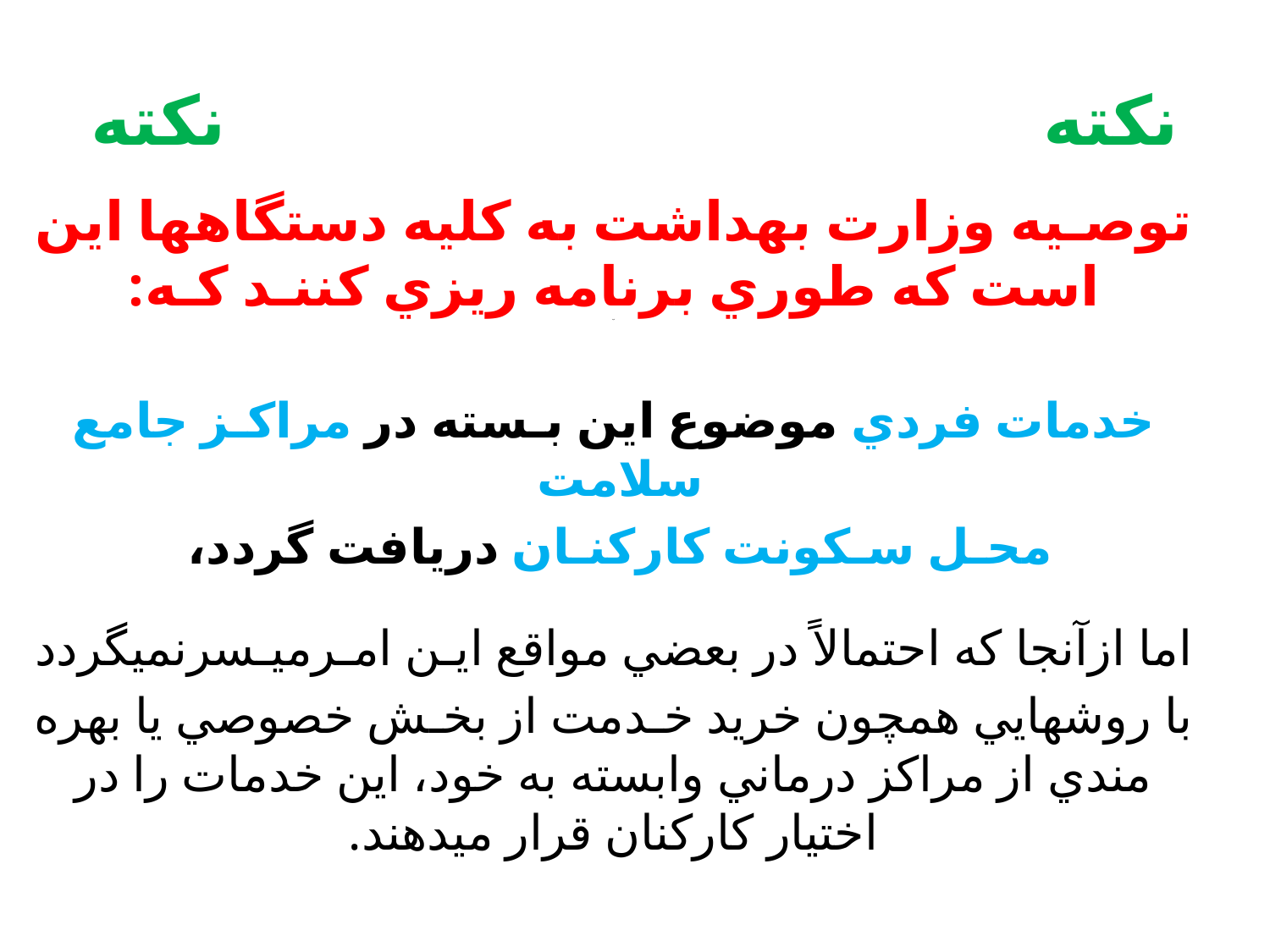

# نکته                                              نکته
توصـيه وزارت بهداشت به كليه دستگاهها اين است كه طوري برنامه ريزي كننـد كـه:
ب
خدمات فردي موضوع اين بـسته در مراكـز جامع سلامت
محـل سـكونت كاركنـان دريافت گردد،

اما ازآنجا كه احتمالاً در بعضي مواقع ايـن امـرميـسرنميگردد
با روشهايي همچون خريد خـدمت از بخـش خصوصي يا بهره مندي از مراكز درماني وابسته به خود، اين خدمات را در اختيار كاركنان قرار ميدهند.